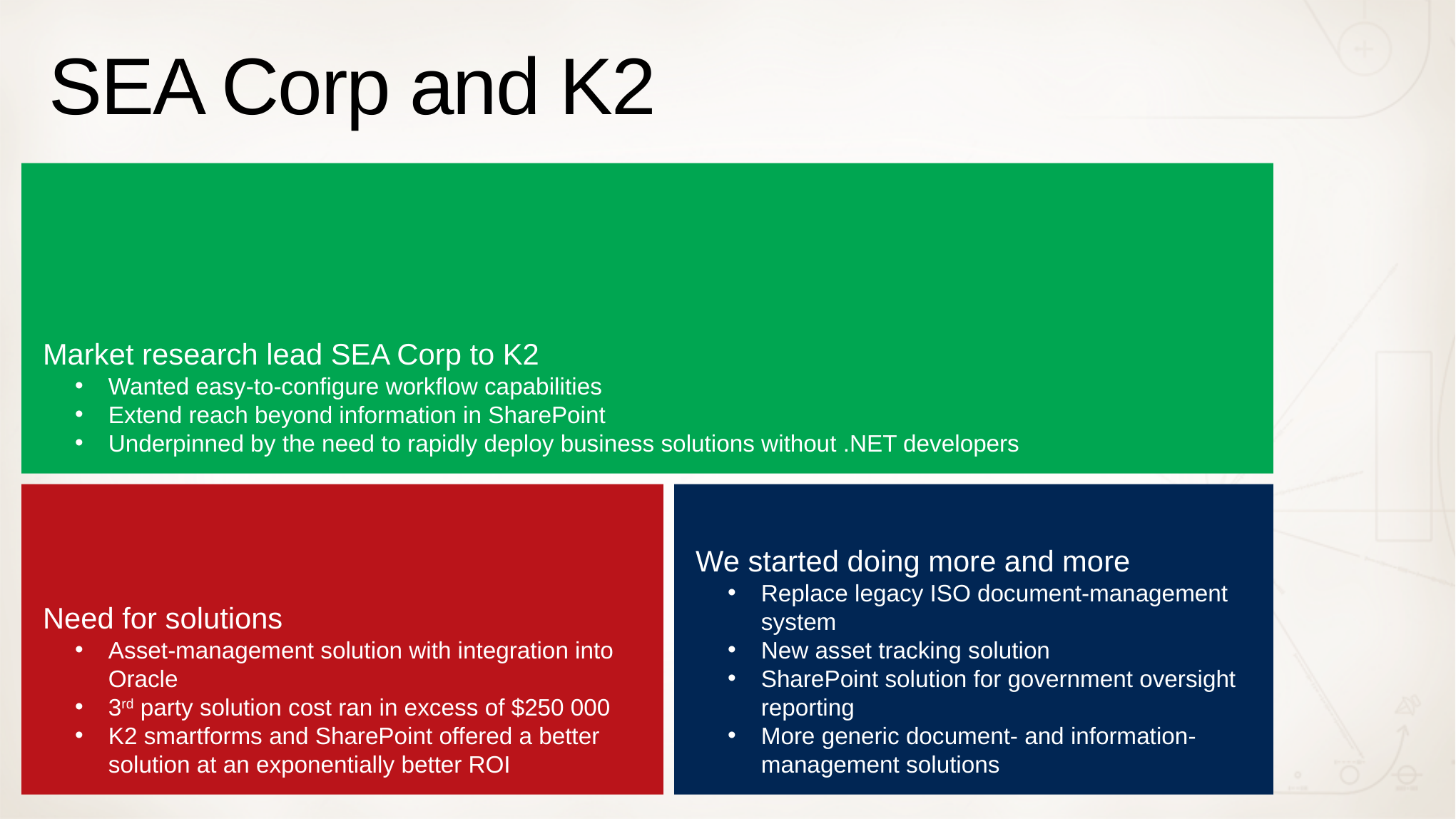

# SEA Corp and K2
Market research lead SEA Corp to K2
Wanted easy-to-configure workflow capabilities
Extend reach beyond information in SharePoint
Underpinned by the need to rapidly deploy business solutions without .NET developers
We started doing more and more
Replace legacy ISO document-management system
New asset tracking solution
SharePoint solution for government oversight reporting
More generic document- and information-management solutions
Need for solutions
Asset-management solution with integration into Oracle
3rd party solution cost ran in excess of $250 000
K2 smartforms and SharePoint offered a better solution at an exponentially better ROI